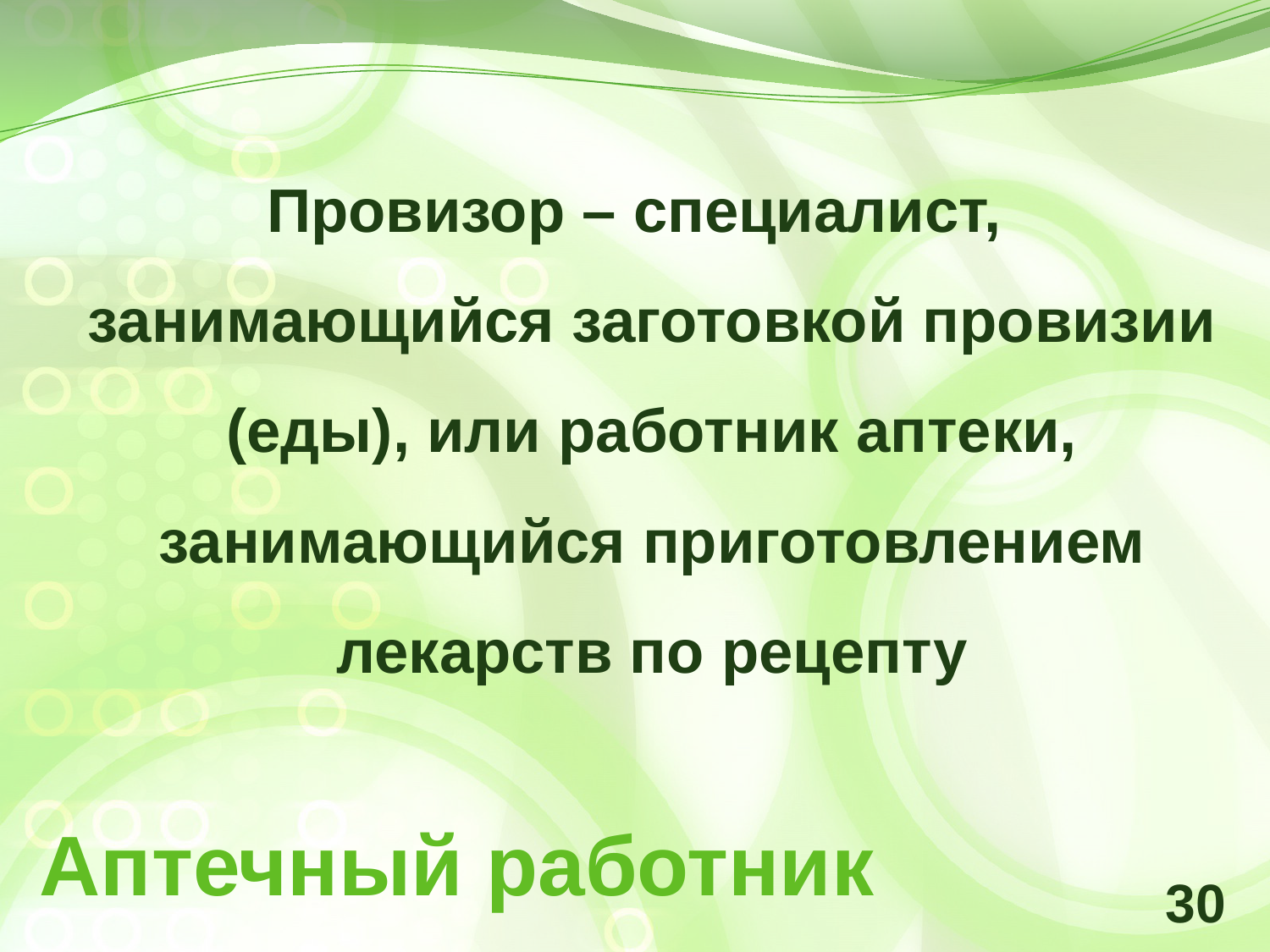

Провизор – специалист, занимающийся заготовкой провизии (еды), или работник аптеки, занимающийся приготовлением лекарств по рецепту
# Аптечный работник
30